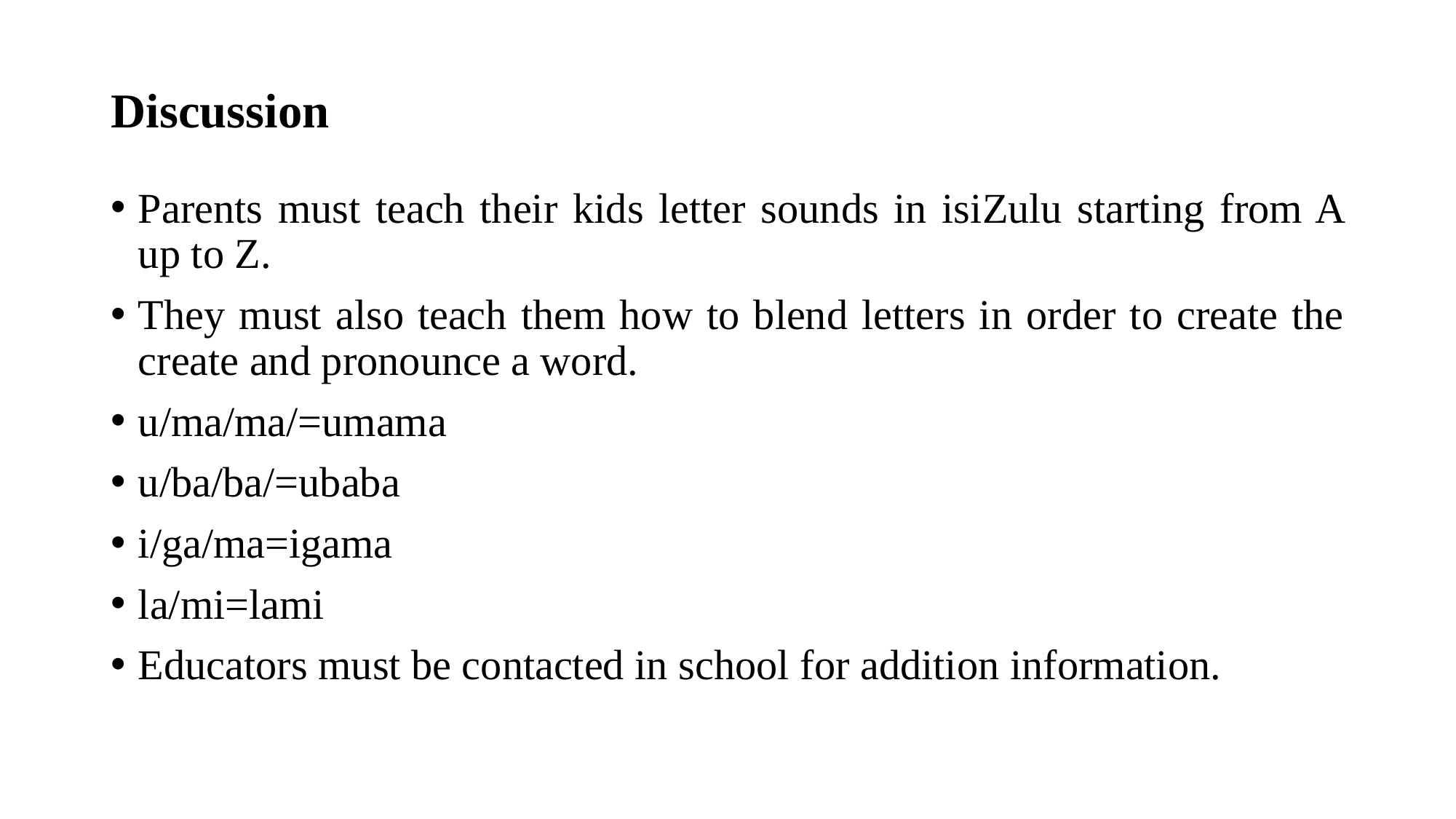

# Discussion
Parents must teach their kids letter sounds in isiZulu starting from A up to Z.
They must also teach them how to blend letters in order to create the create and pronounce a word.
u/ma/ma/=umama
u/ba/ba/=ubaba
i/ga/ma=igama
la/mi=lami
Educators must be contacted in school for addition information.